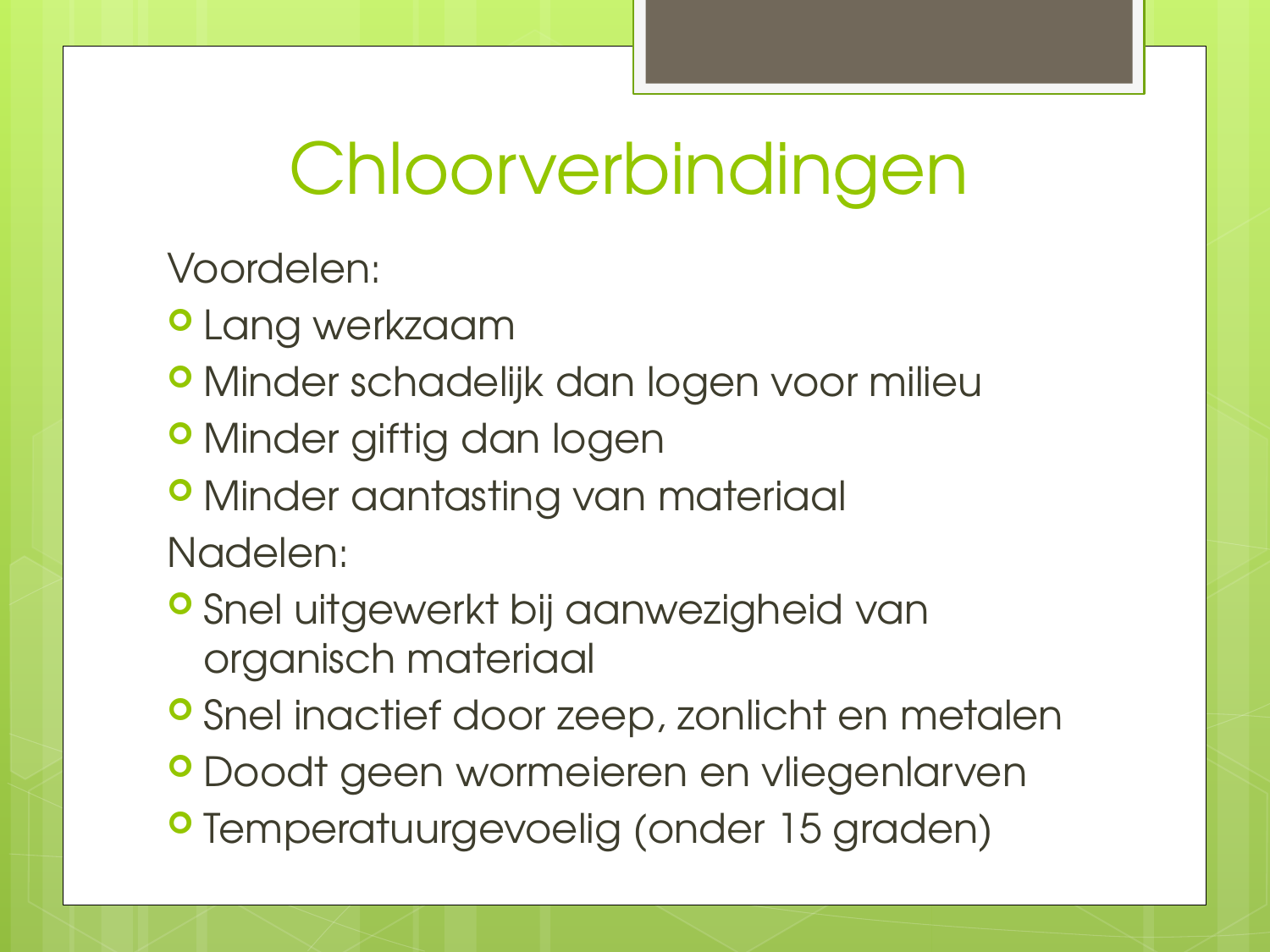

# Chloorverbindingen
Voordelen:
Lang werkzaam
Minder schadelijk dan logen voor milieu
Minder giftig dan logen
Minder aantasting van materiaal
Nadelen:
Snel uitgewerkt bij aanwezigheid van organisch materiaal
Snel inactief door zeep, zonlicht en metalen
Doodt geen wormeieren en vliegenlarven
Temperatuurgevoelig (onder 15 graden)